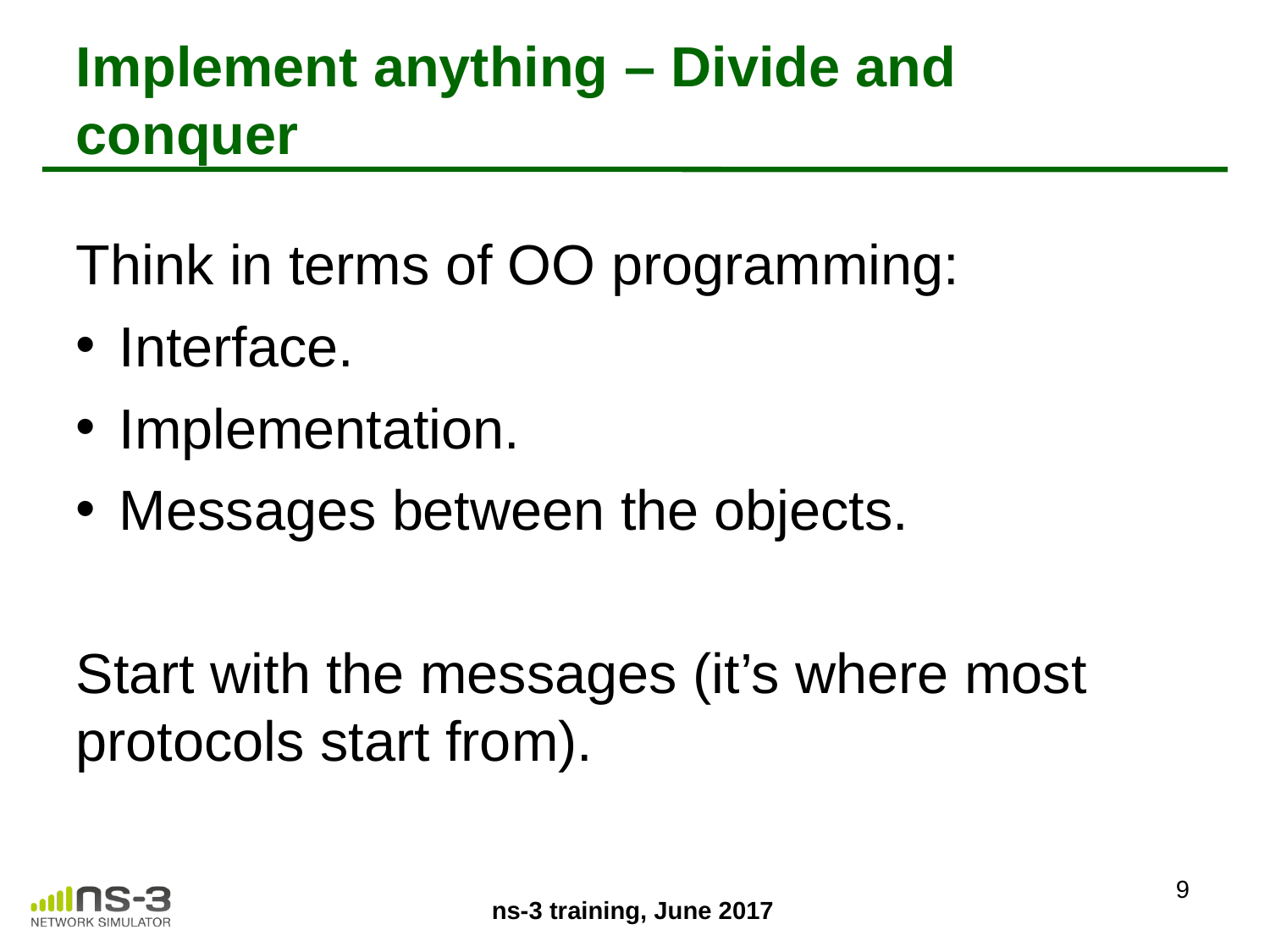

# Implement anything – Divide and conquer
Think in terms of OO programming:
Interface.
Implementation.
Messages between the objects.

Start with the messages (it’s where most protocols start from).
9
ns-3 training, June 2017